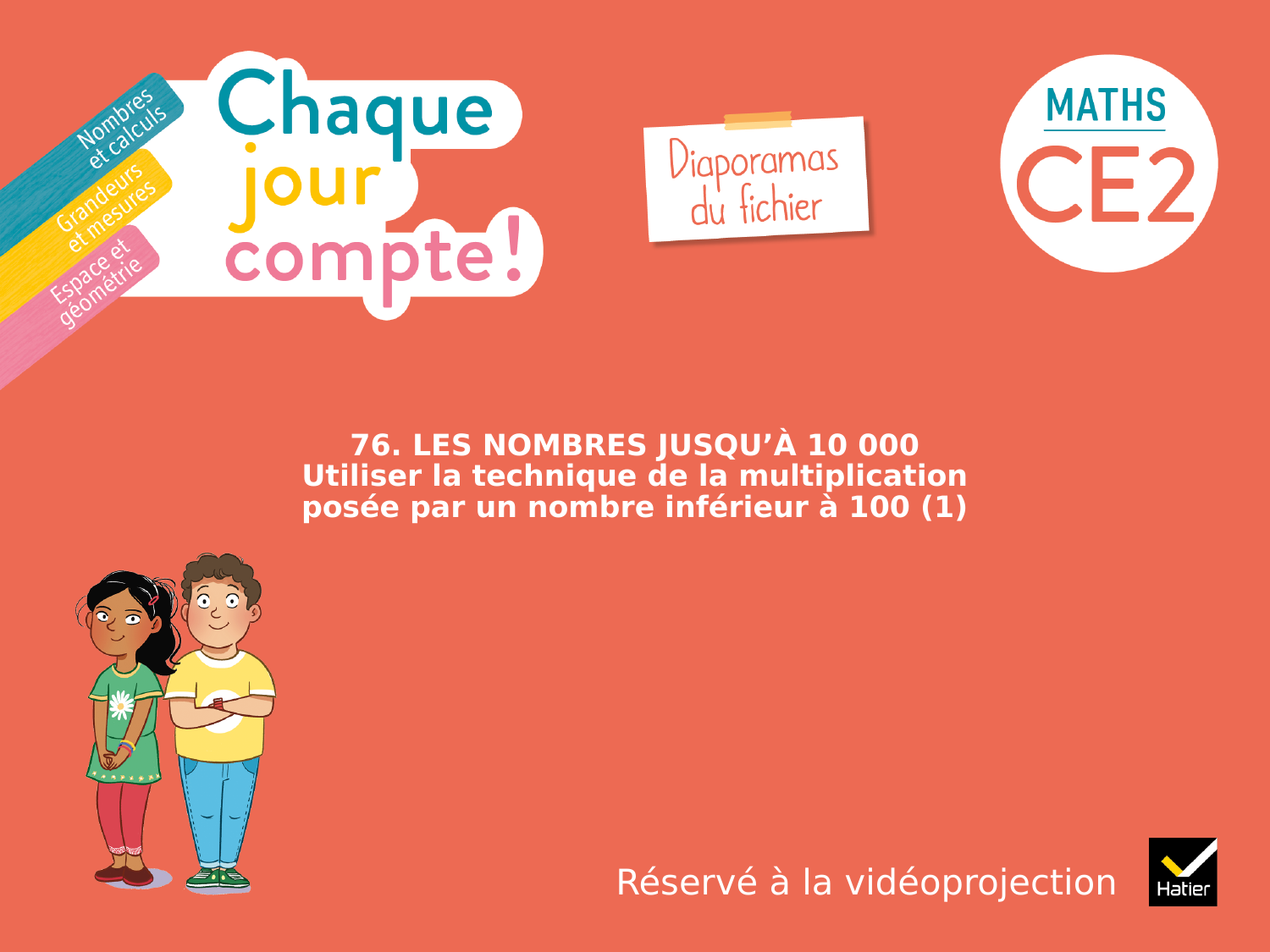

# 76. LES NOMBRES JUSQU’À 10 000 Utiliser la technique de la multiplication posée par un nombre inférieur à 100 (1)